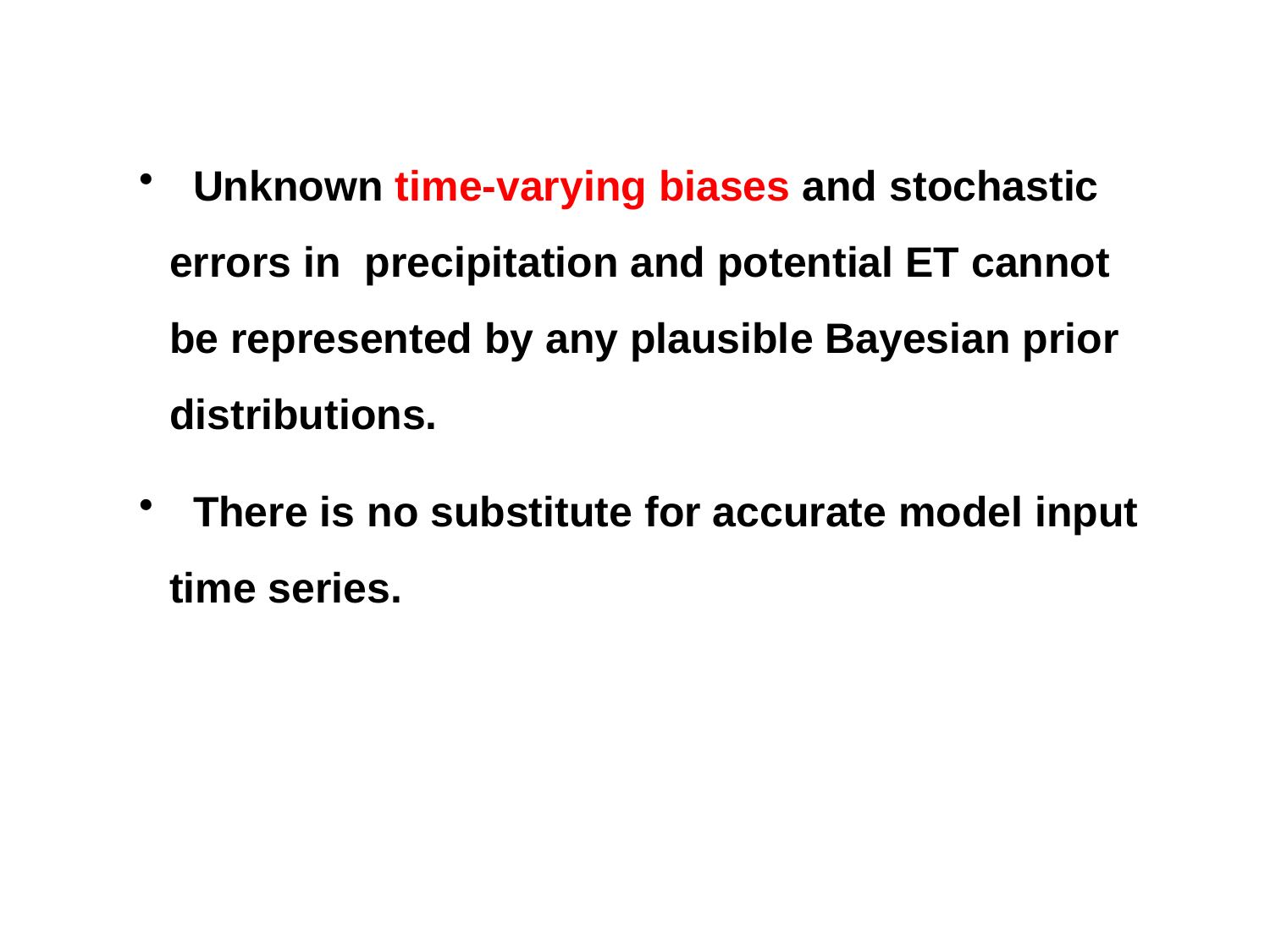

Unknown time-varying biases and stochastic errors in  precipitation and potential ET cannot be represented by any plausible Bayesian prior distributions.
  There is no substitute for accurate model input time series.